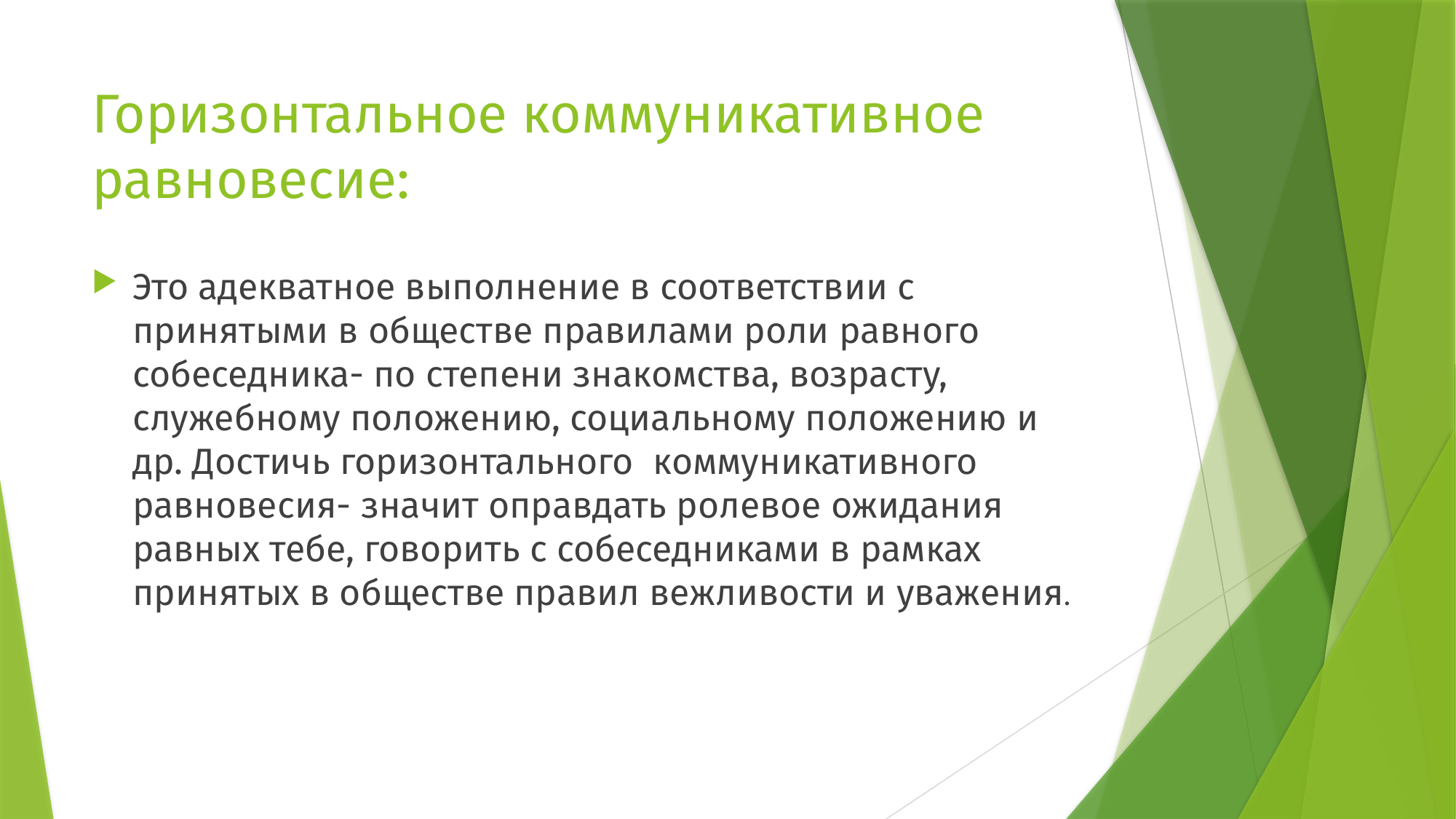

# Горизонтальное коммуникативное равновесие:
Это адекватное выполнение в соответствии с принятыми в обществе правилами роли равного собеседника- по степени знакомства, возрасту, служебному положению, социальному положению и др. Достичь горизонтального  коммуникативного равновесия- значит оправдать ролевое ожидания равных тебе, говорить с собеседниками в рамках принятых в обществе правил вежливости и уважения.